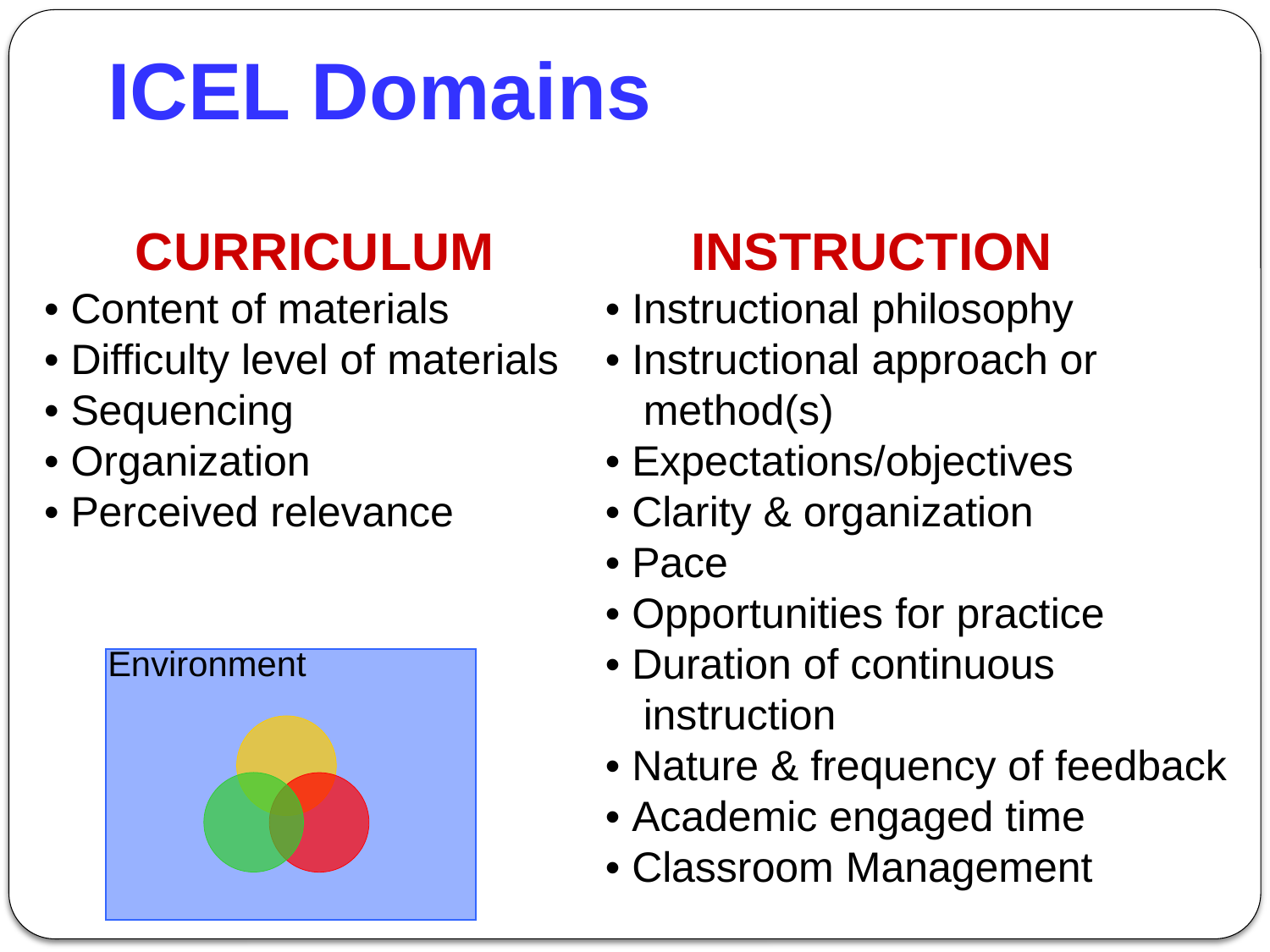

# ICEL Domains
 CURRICULUM
• Content of materials
• Difficulty level of materials
• Sequencing
• Organization
• Perceived relevance
	INSTRUCTION
• Instructional philosophy
• Instructional approach or method(s)
• Expectations/objectives
• Clarity & organization
• Pace
• Opportunities for practice
• Duration of continuous instruction
• Nature & frequency of feedback
• Academic engaged time
• Classroom Management
Environment